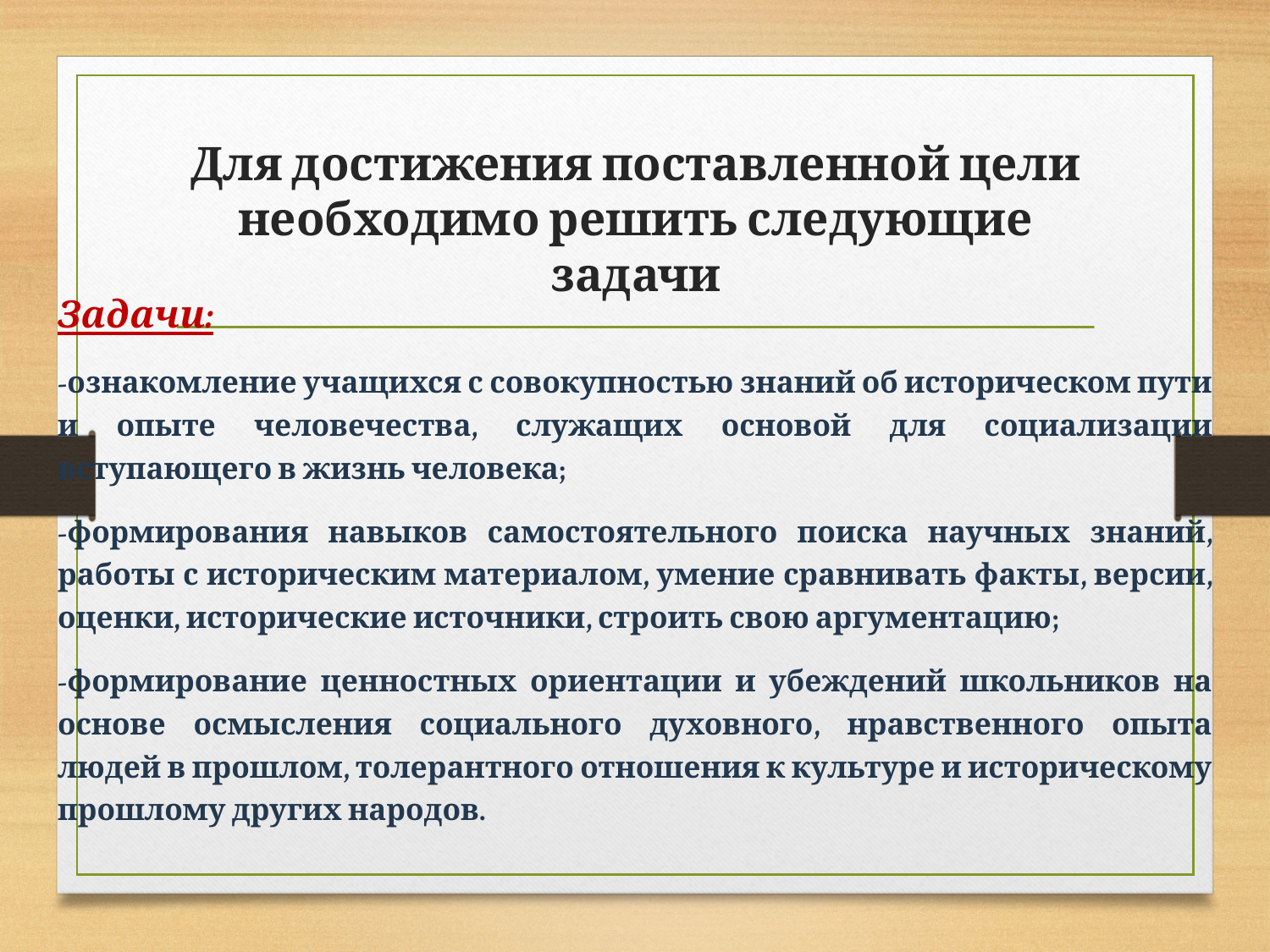

# Для достижения поставленной цели необходимо решить следующие задачи

Задачи:
-ознакомление учащихся с совокупностью знаний об историческом пути и опыте человечества, служащих основой для социализации вступающего в жизнь человека;
-формирования навыков самостоятельного поиска научных знаний, работы с историческим материалом, умение сравнивать факты, версии, оценки, исторические источники, строить свою аргументацию;
-формирование ценностных ориентации и убеждений школьников на основе осмысления социального духовного, нравственного опыта людей в прошлом, толерантного отношения к культуре и историческому прошлому других народов.